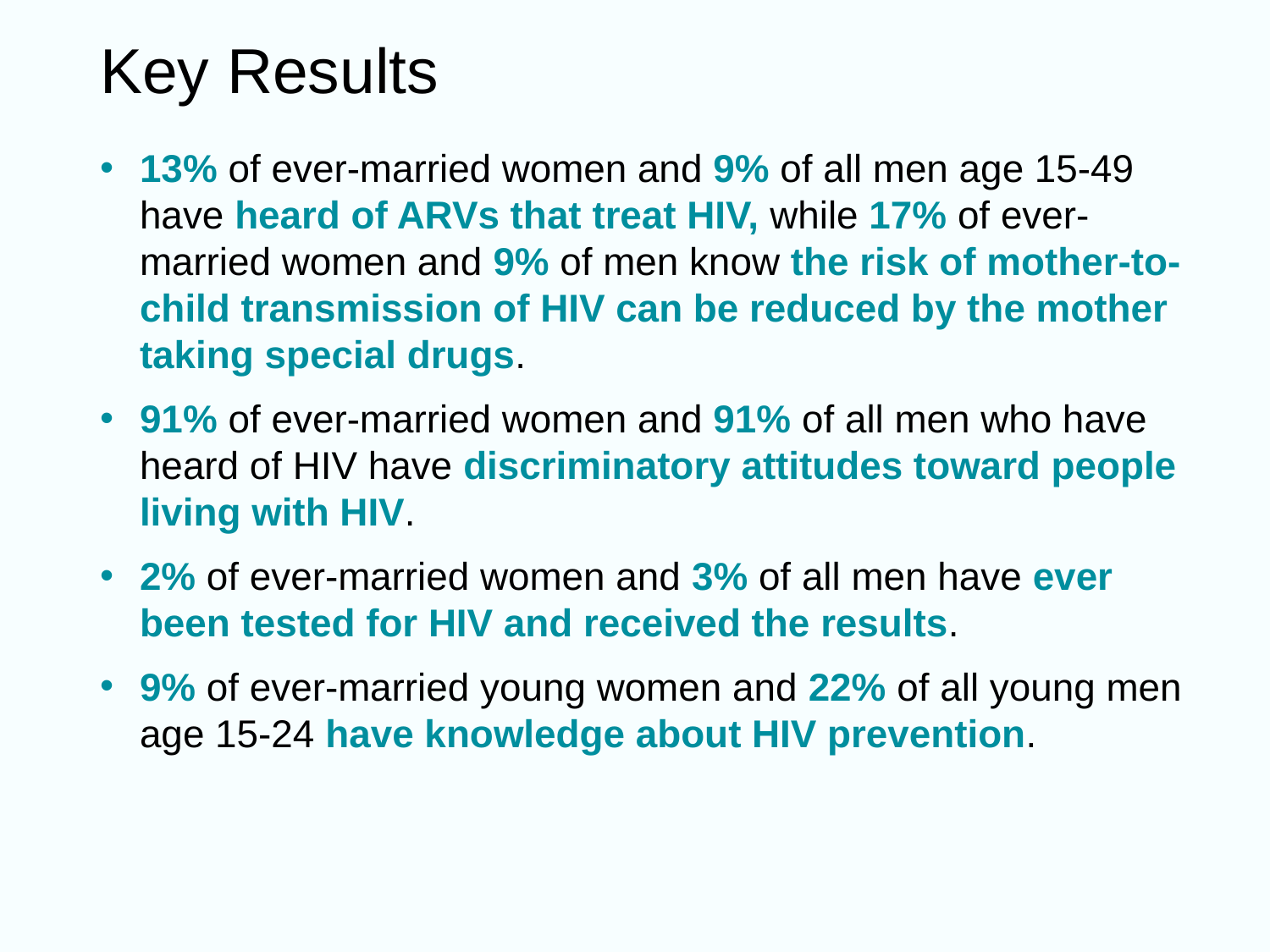

# Key Results
13% of ever-married women and 9% of all men age 15-49 have heard of ARVs that treat HIV, while 17% of ever-married women and 9% of men know the risk of mother-to-child transmission of HIV can be reduced by the mother taking special drugs.
91% of ever-married women and 91% of all men who have heard of HIV have discriminatory attitudes toward people living with HIV.
2% of ever-married women and 3% of all men have ever been tested for HIV and received the results.
9% of ever-married young women and 22% of all young men age 15-24 have knowledge about HIV prevention.